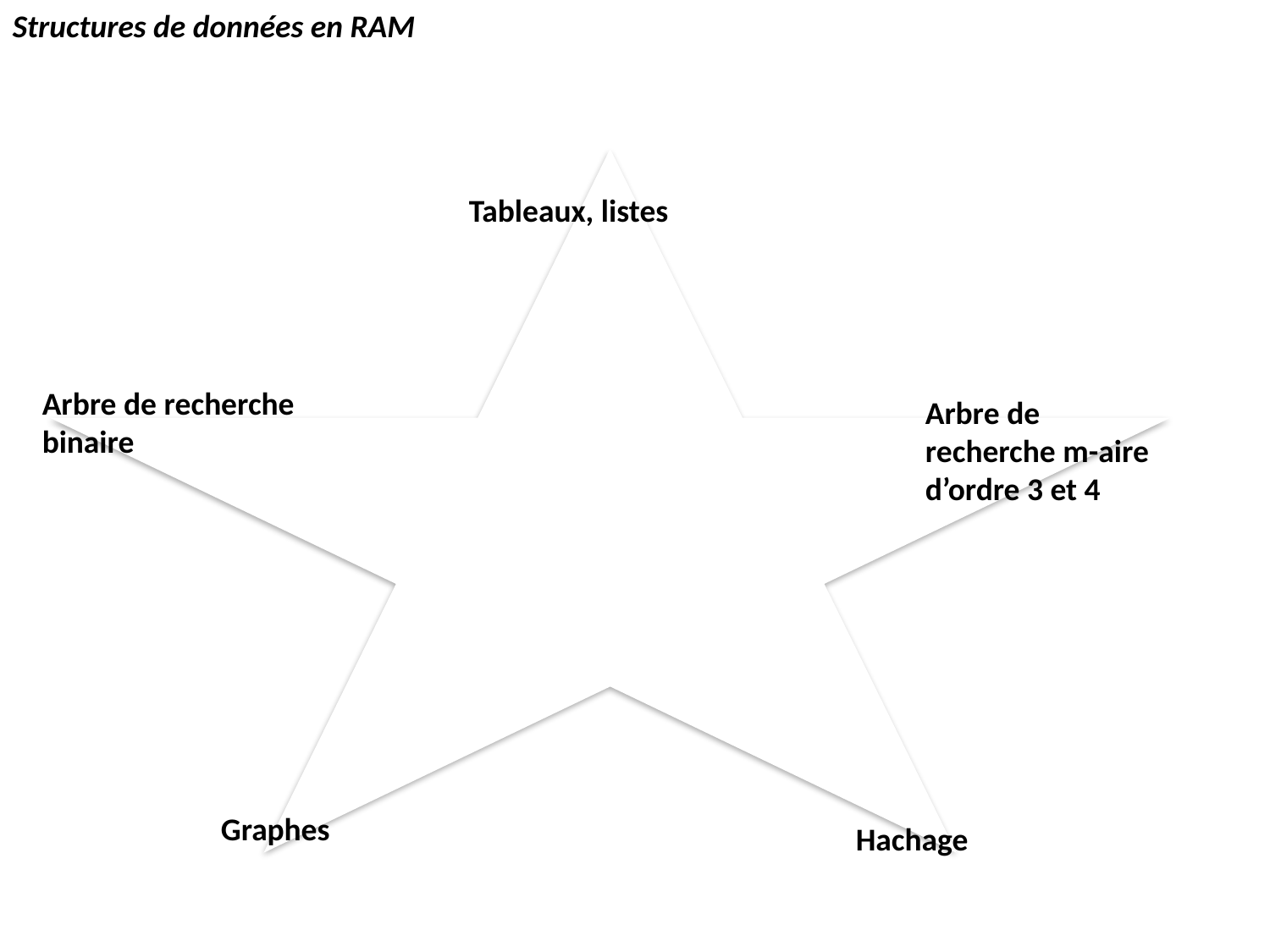

Structures de données en RAM

Tableaux, listes
Arbre de recherche binaire
Arbre de recherche m-aire d’ordre 3 et 4
Graphes
Hachage